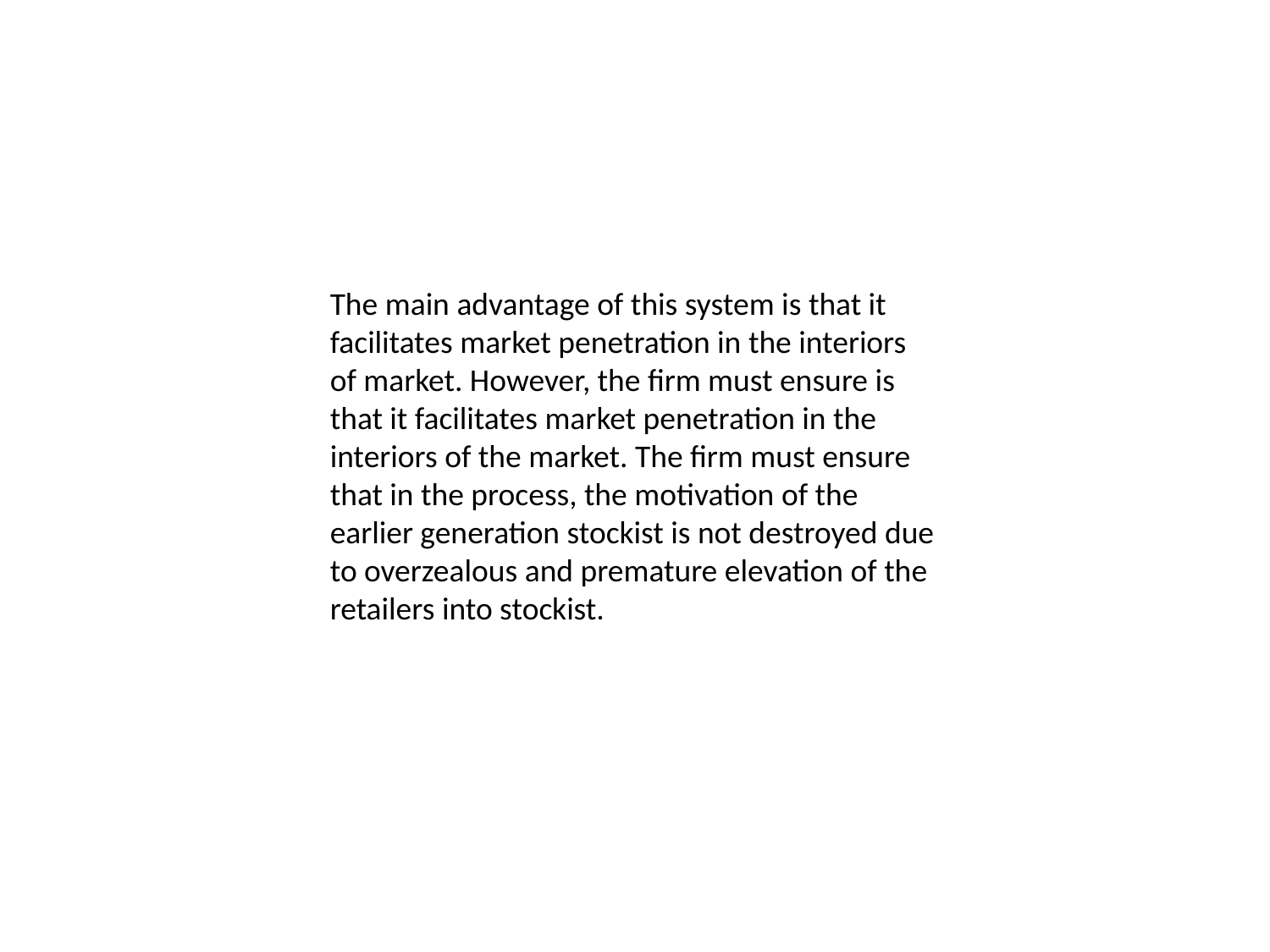

The main advantage of this system is that it facilitates market penetration in the interiors of market. However, the firm must ensure is that it facilitates market penetration in the interiors of the market. The firm must ensure that in the process, the motivation of the earlier generation stockist is not destroyed due to overzealous and premature elevation of the retailers into stockist.